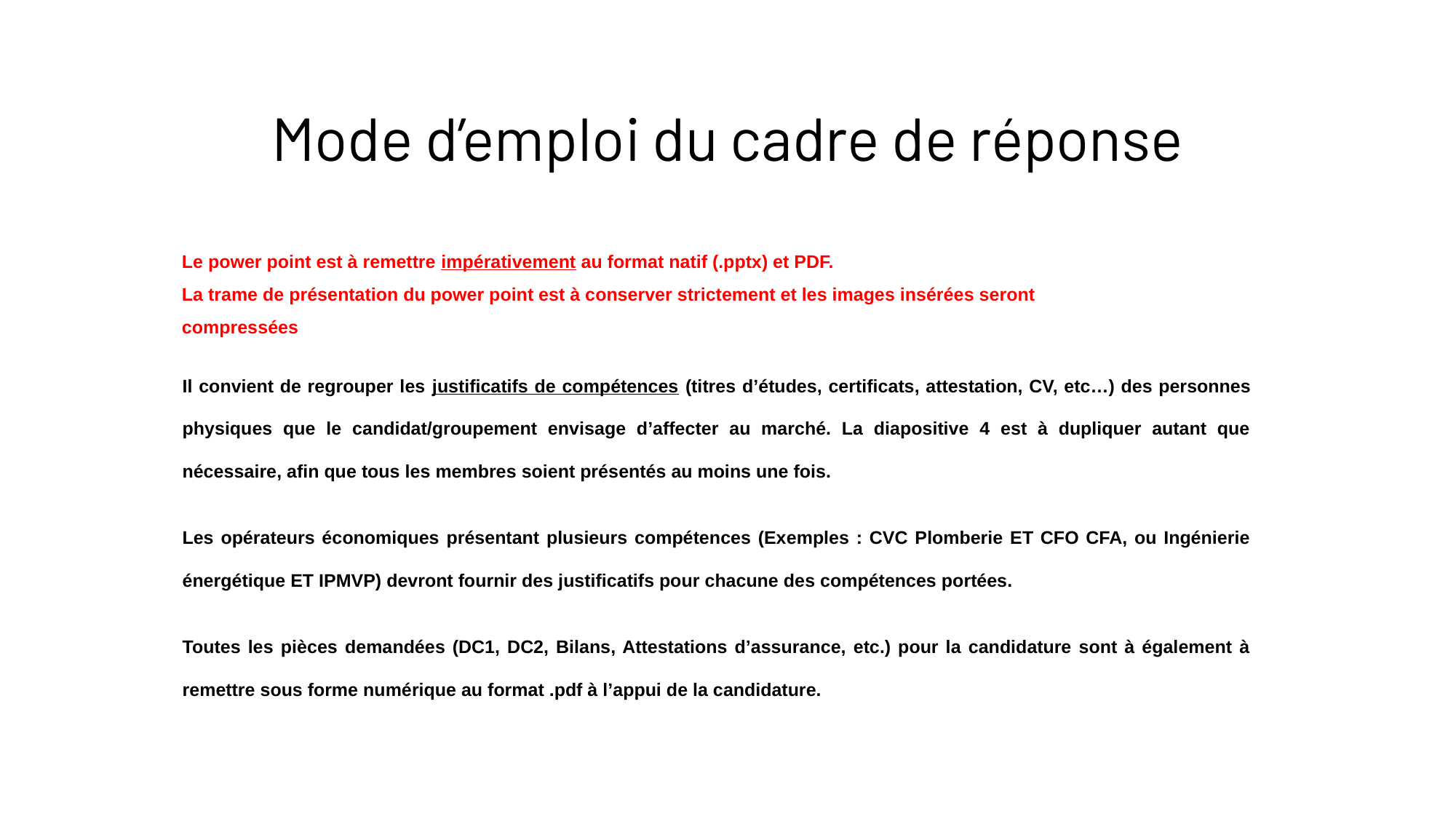

# Mode d’emploi du cadre de réponse
Le power point est à remettre impérativement au format natif (.pptx) et PDF.
La trame de présentation du power point est à conserver strictement et les images insérées seront compressées
Il convient de regrouper les justificatifs de compétences (titres d’études, certificats, attestation, CV, etc…) des personnes physiques que le candidat/groupement envisage d’affecter au marché. La diapositive 4 est à dupliquer autant que nécessaire, afin que tous les membres soient présentés au moins une fois.
Les opérateurs économiques présentant plusieurs compétences (Exemples : CVC Plomberie ET CFO CFA, ou Ingénierie énergétique ET IPMVP) devront fournir des justificatifs pour chacune des compétences portées.
Toutes les pièces demandées (DC1, DC2, Bilans, Attestations d’assurance, etc.) pour la candidature sont à également à remettre sous forme numérique au format .pdf à l’appui de la candidature.